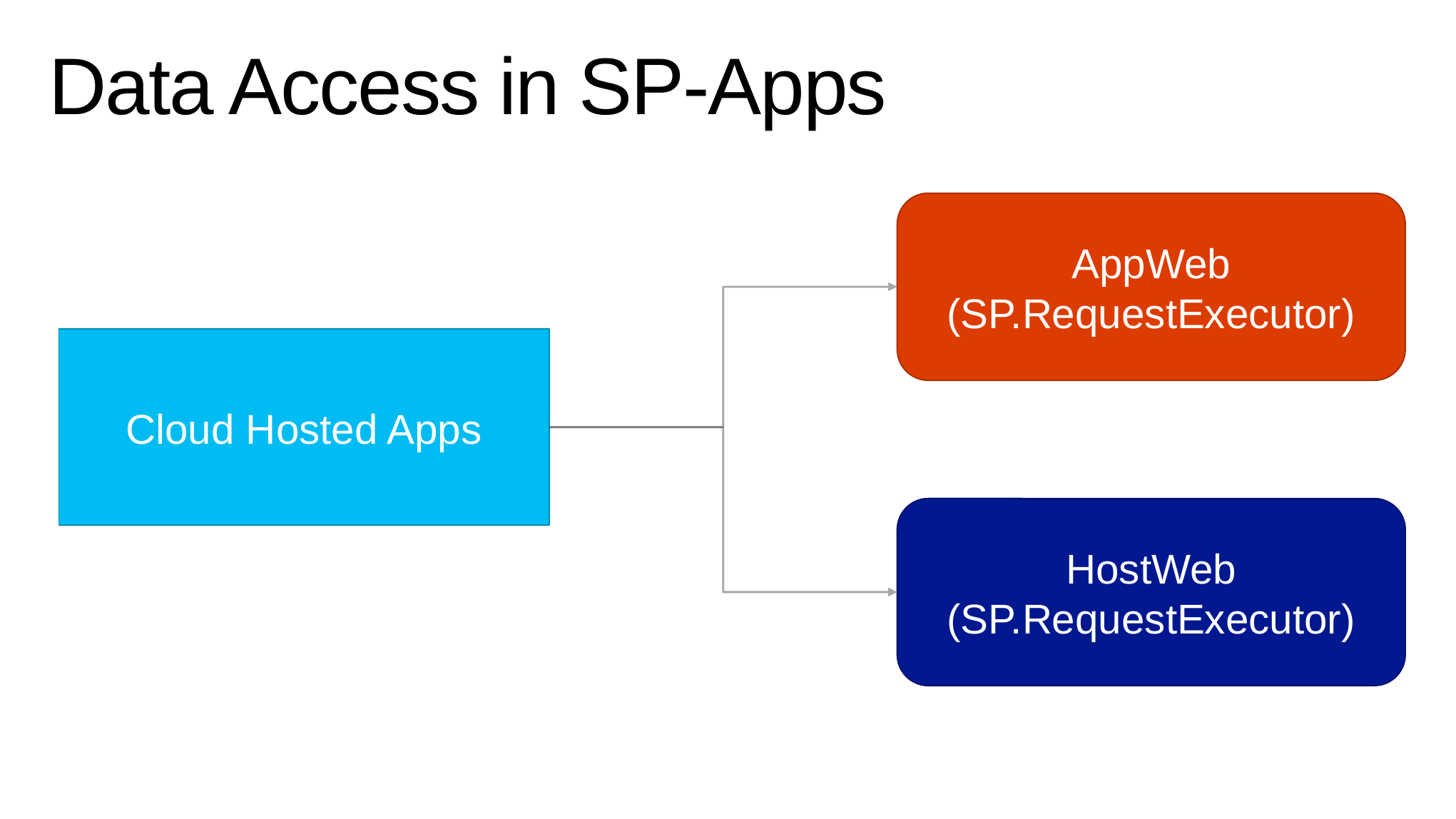

# Data Access in SP-Apps
AppWeb
(SP.RequestExecutor)
Cloud Hosted Apps
HostWeb
(SP.RequestExecutor)